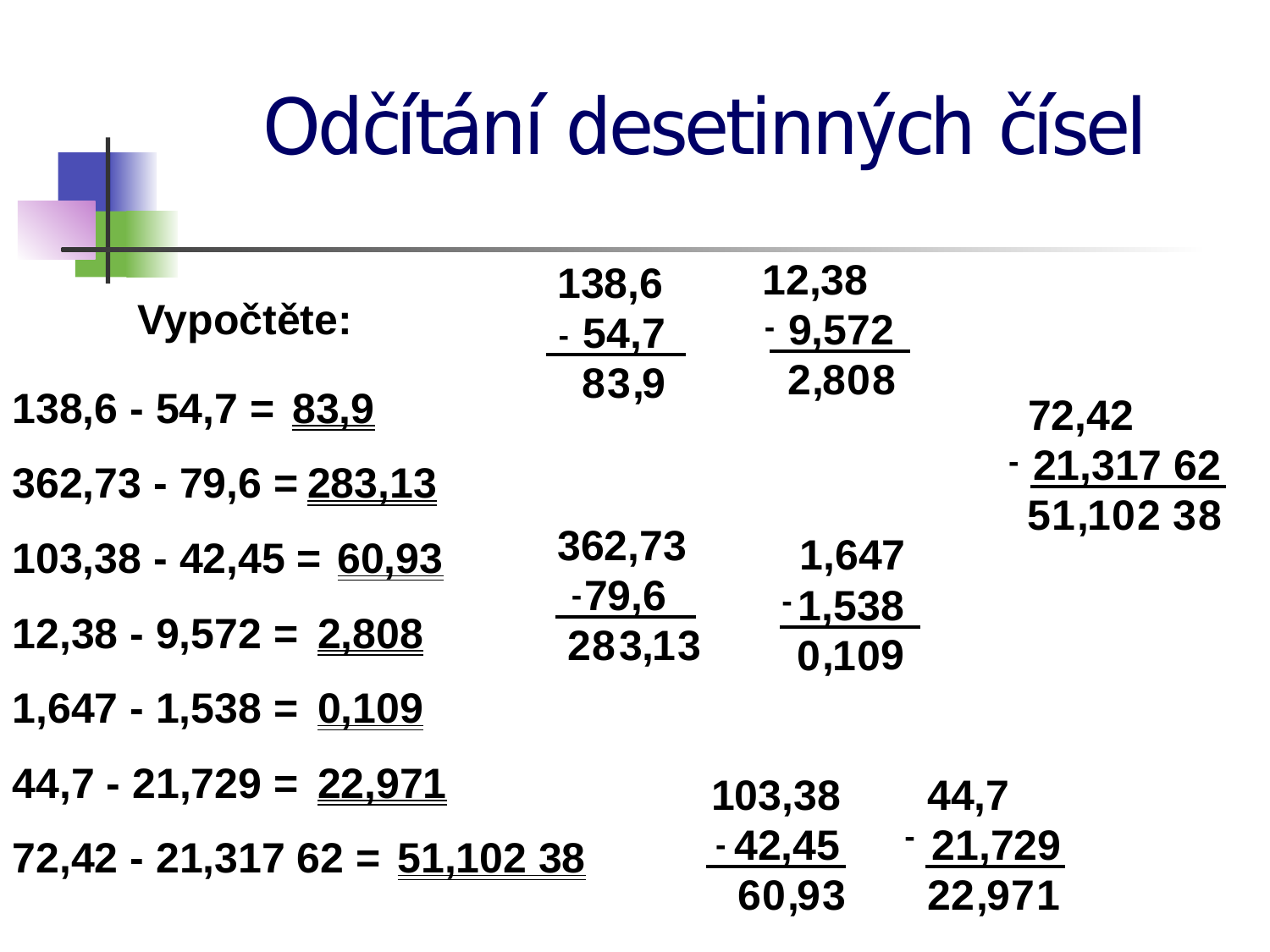

# Odčítání desetinných čísel
12,38
138,6
Vypočtěte:
9,572
54,7
-
-
,
8
2
8
0
8
3
,
9
138,6 - 54,7 =
83,9
72,42
21,317 62
-
362,73 - 79,6 =
283,13
,
2
5
3
8
1
1
0
362,73
1,647
103,38 - 42,45 =
60,93
79,6
-
1,538
-
2,808
12,38 - 9,572 =
3
2
8
3
,
1
,
9
0
1
0
1,647 - 1,538 =
0,109
44,7 - 21,729 =
22,971
103,38
44,7
-
42,45
21,729
-
72,42 - 21,317 62 =
51,102 38
,
1
2
3
6
0
,
9
2
9
7